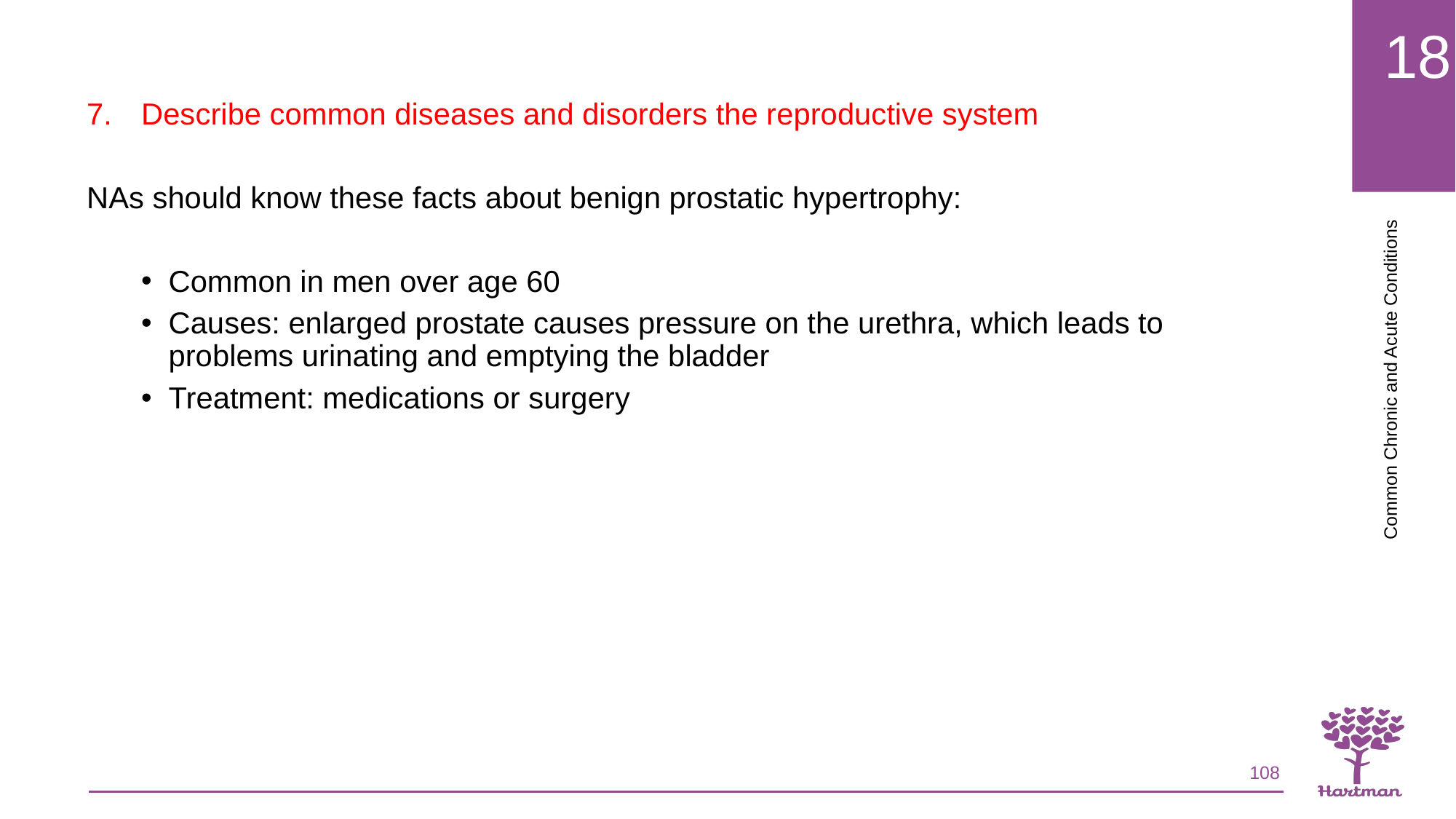

Describe common diseases and disorders the reproductive system

NAs should know these facts about benign prostatic hypertrophy:

Common in men over age 60
Causes: enlarged prostate causes pressure on the urethra, which leads to problems urinating and emptying the bladder
Treatment: medications or surgery

108